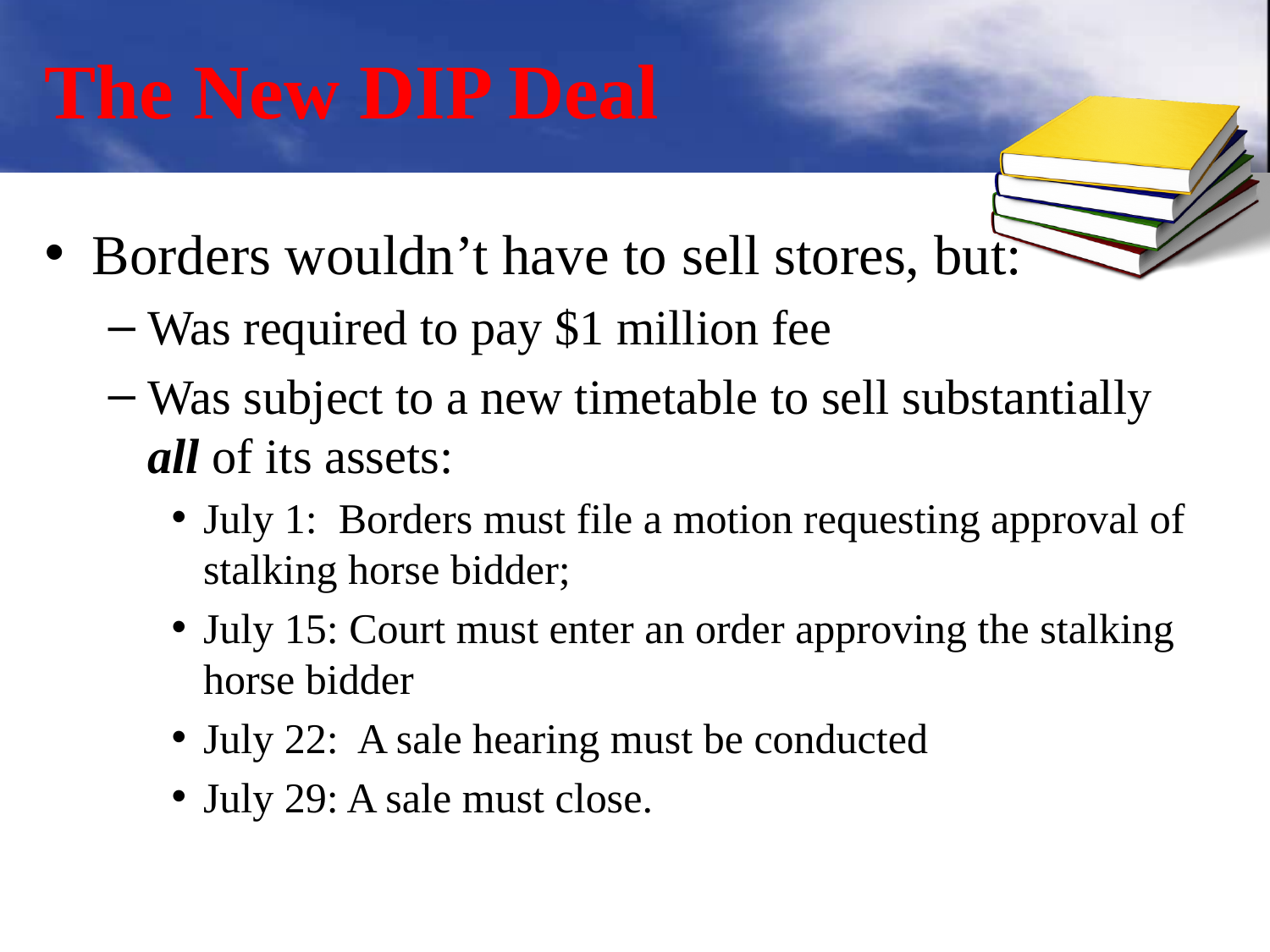

# The New DIP Deal
Borders wouldn’t have to sell stores, but:
Was required to pay $1 million fee
Was subject to a new timetable to sell substantially all of its assets:
July 1:  Borders must file a motion requesting approval of stalking horse bidder;
July 15: Court must enter an order approving the stalking horse bidder
July 22:  A sale hearing must be conducted
July 29: A sale must close.